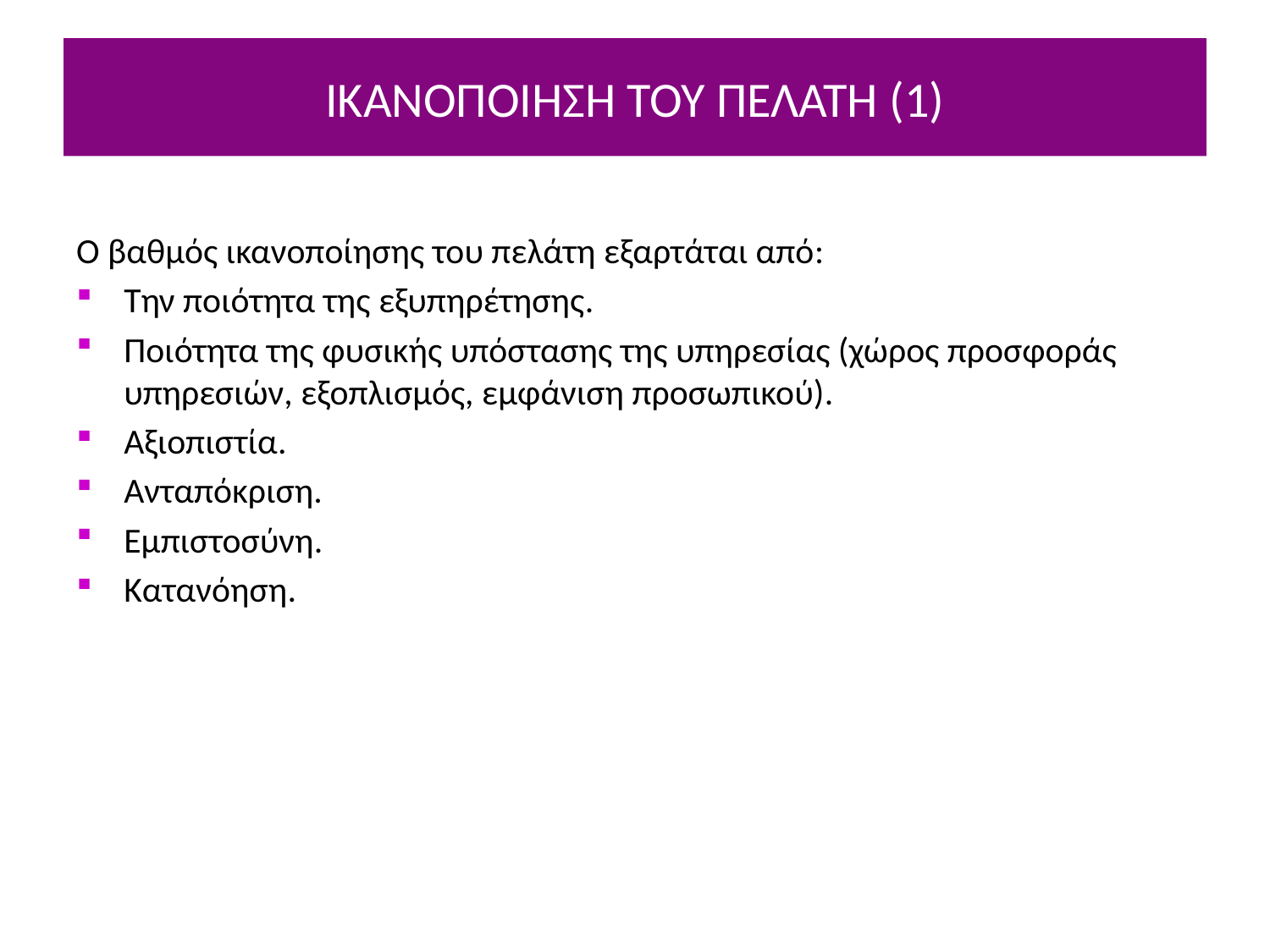

# ΙΚΑΝΟΠΟΙΗΣΗ ΤΟΥ ΠΕΛΑΤΗ (1)
Ο βαθμός ικανοποίησης του πελάτη εξαρτάται από:
Την ποιότητα της εξυπηρέτησης.
Ποιότητα της φυσικής υπόστασης της υπηρεσίας (χώρος προσφοράς υπηρεσιών, εξοπλισμός, εμφάνιση προσωπικού).
Αξιοπιστία.
Ανταπόκριση.
Εμπιστοσύνη.
Κατανόηση.